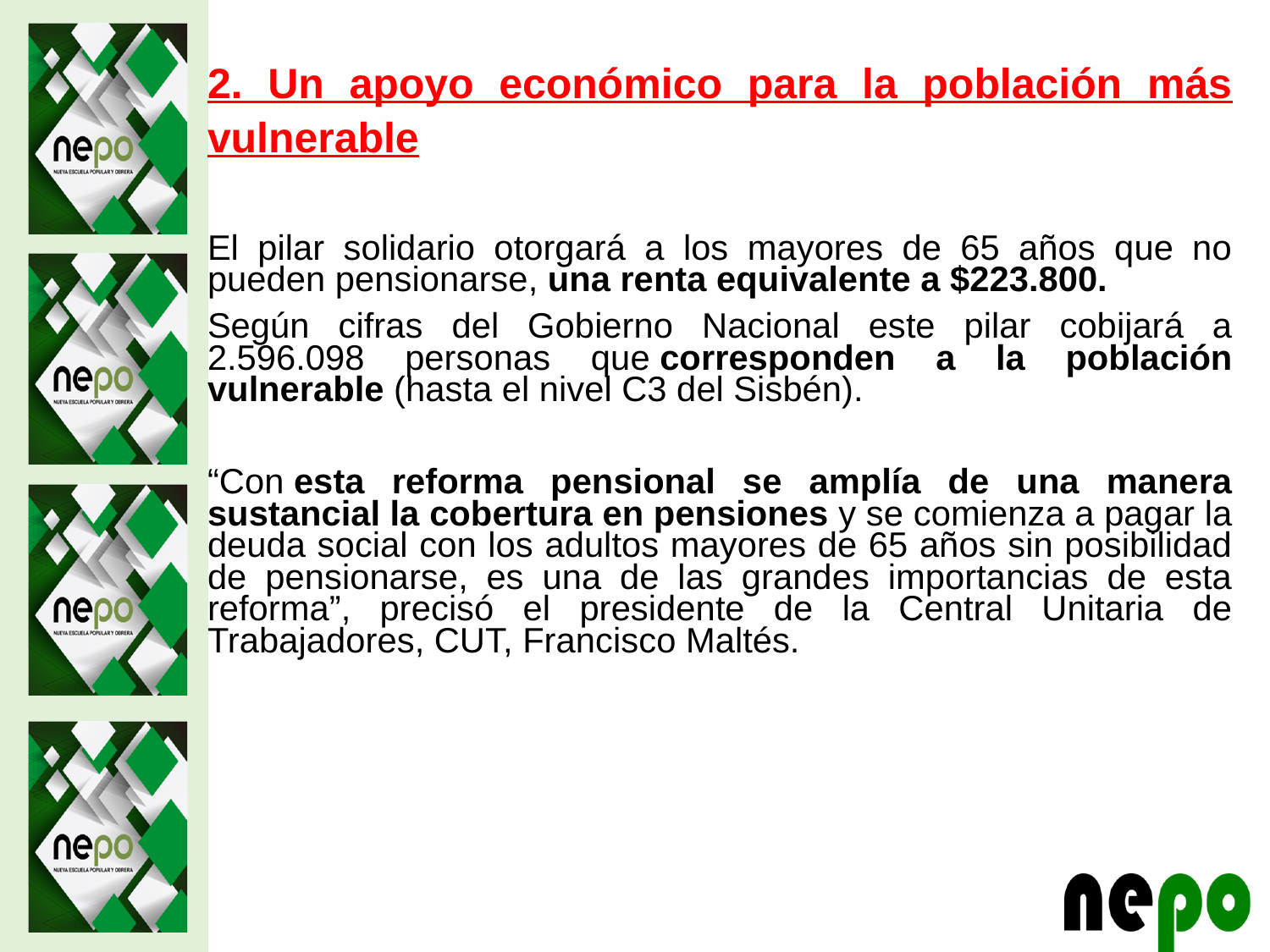

2. Un apoyo económico para la población más vulnerable

El pilar solidario otorgará a los mayores de 65 años que no pueden pensionarse, una renta equivalente a $223.800.
Según cifras del Gobierno Nacional este pilar cobijará a 2.596.098 personas que corresponden a la población vulnerable (hasta el nivel C3 del Sisbén).

“Con esta reforma pensional se amplía de una manera sustancial la cobertura en pensiones y se comienza a pagar la deuda social con los adultos mayores de 65 años sin posibilidad de pensionarse, es una de las grandes importancias de esta reforma”, precisó el presidente de la Central Unitaria de Trabajadores, CUT, Francisco Maltés.